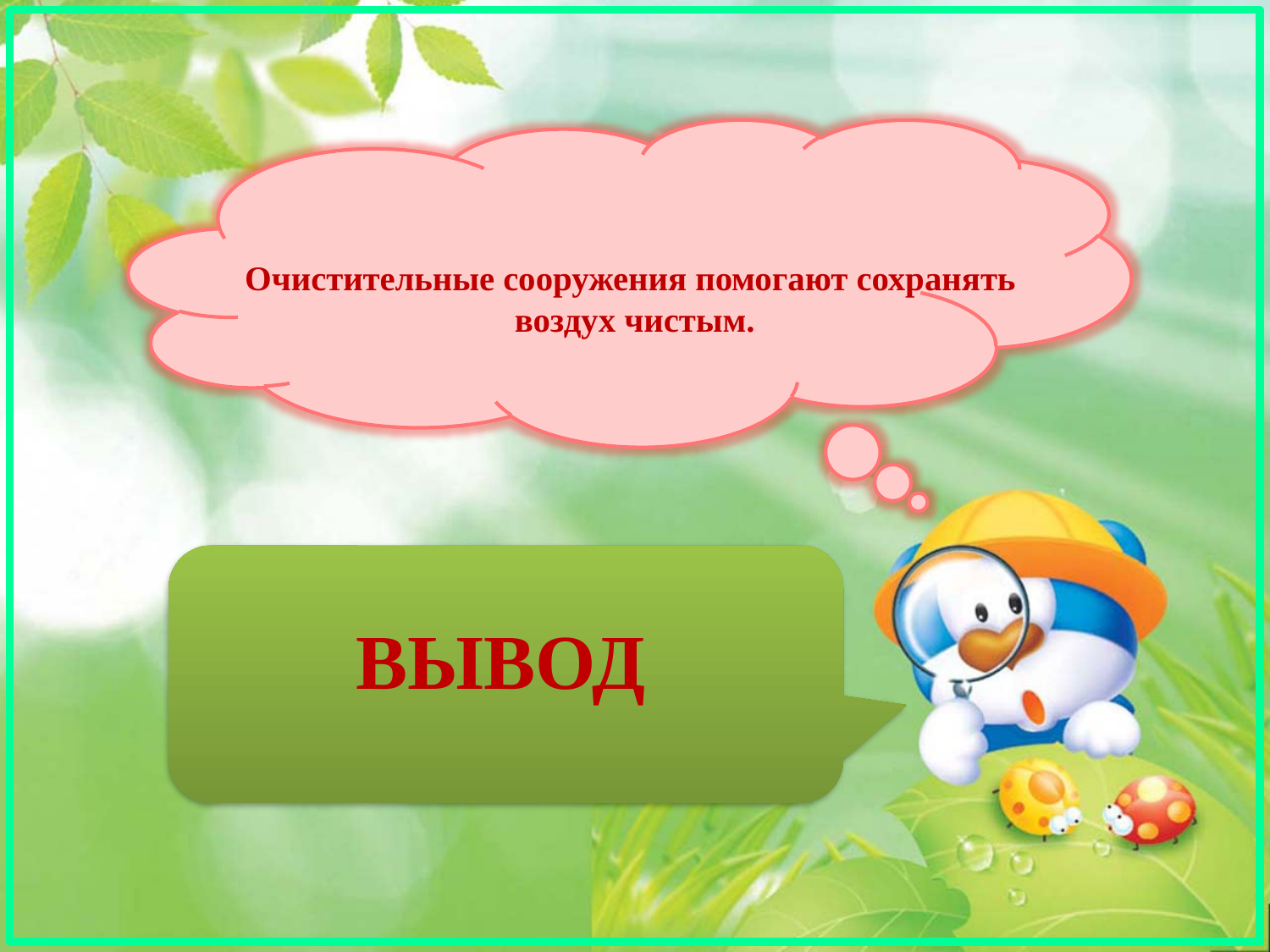

# Очистительные сооружения помогают сохранять воздух чистым.
ВЫВОД